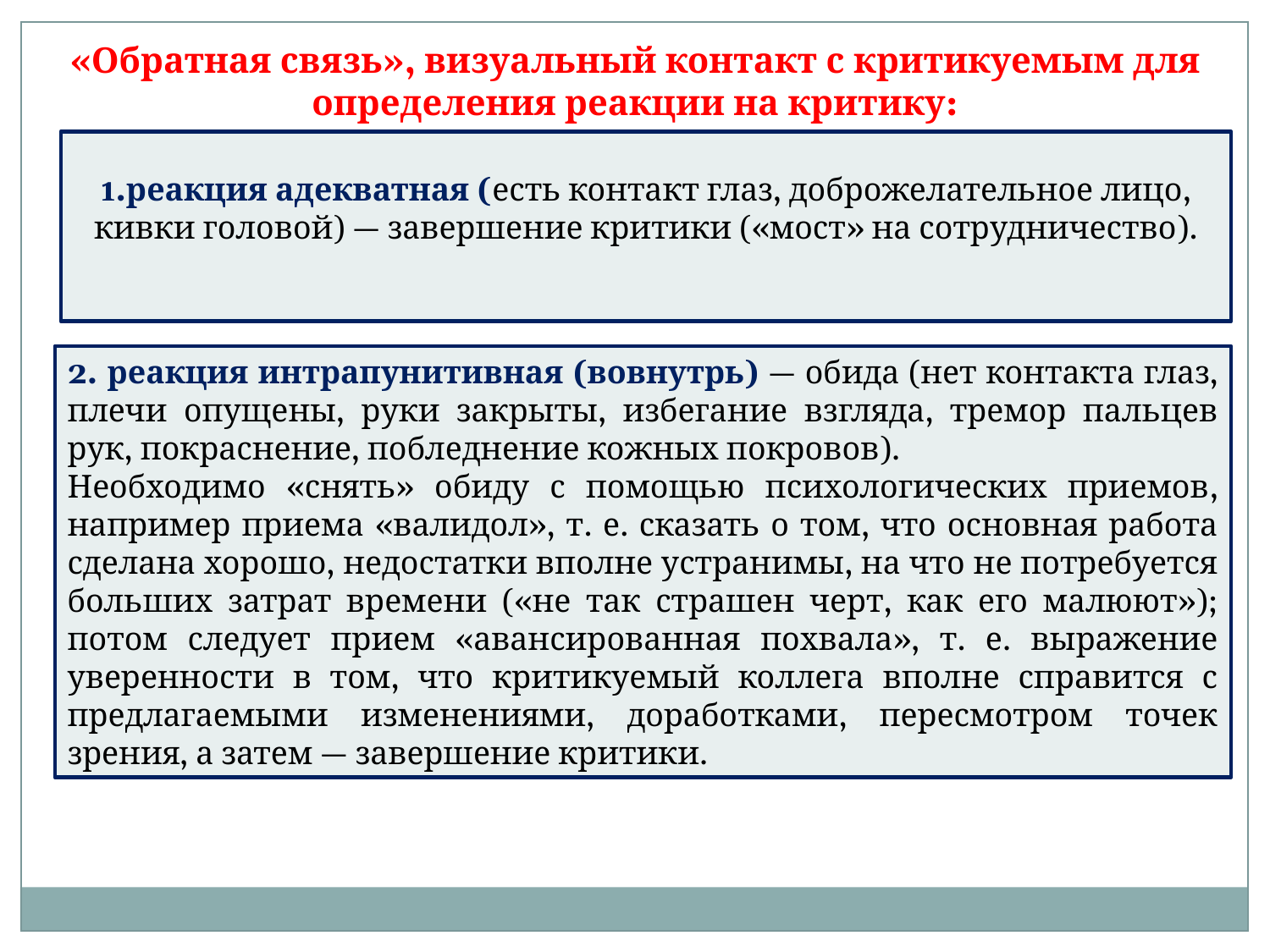

«Обратная связь», визуальный контакт с критикуемым для определения реакции на критику:
1.реакция адекватная (есть контакт глаз, доброжелательное лицо, кивки головой) — завершение критики («мост» на сотрудничество).

2. реакция интрапунитивная (вовнутрь) — обида (нет контакта глаз, плечи опущены, руки закрыты, избегание взгляда, тремор пальцев рук, покраснение, побледнение кожных покровов).
Необходимо «снять» обиду с помо­щью психологических приемов, например приема «ва­лидол», т. е. сказать о том, что основная работа сделана хорошо, недостатки вполне устранимы, на что не потре­буется больших затрат времени («не так страшен черт, как его малюют»); потом следует прием «авансированная похвала», т. е. выражение уверенности в том, что кри­тикуемый коллега вполне справится с предлагаемыми изменениями, доработками, пересмотром точек зрения, а затем — завершение критики.